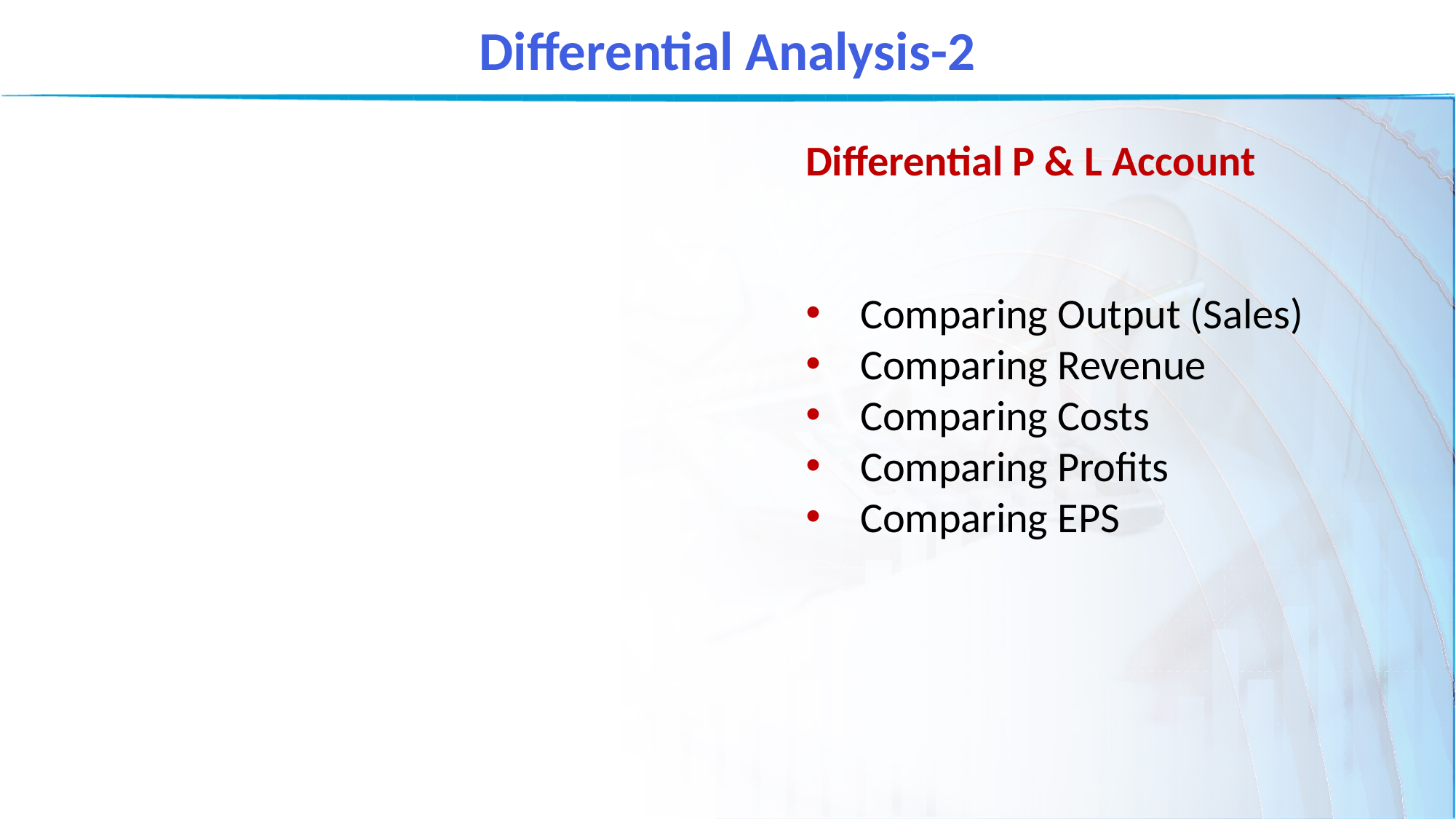

Differential Analysis-2
Differential P & L Account

Comparing Output (Sales)
Comparing Revenue
Comparing Costs
Comparing Profits
Comparing EPS